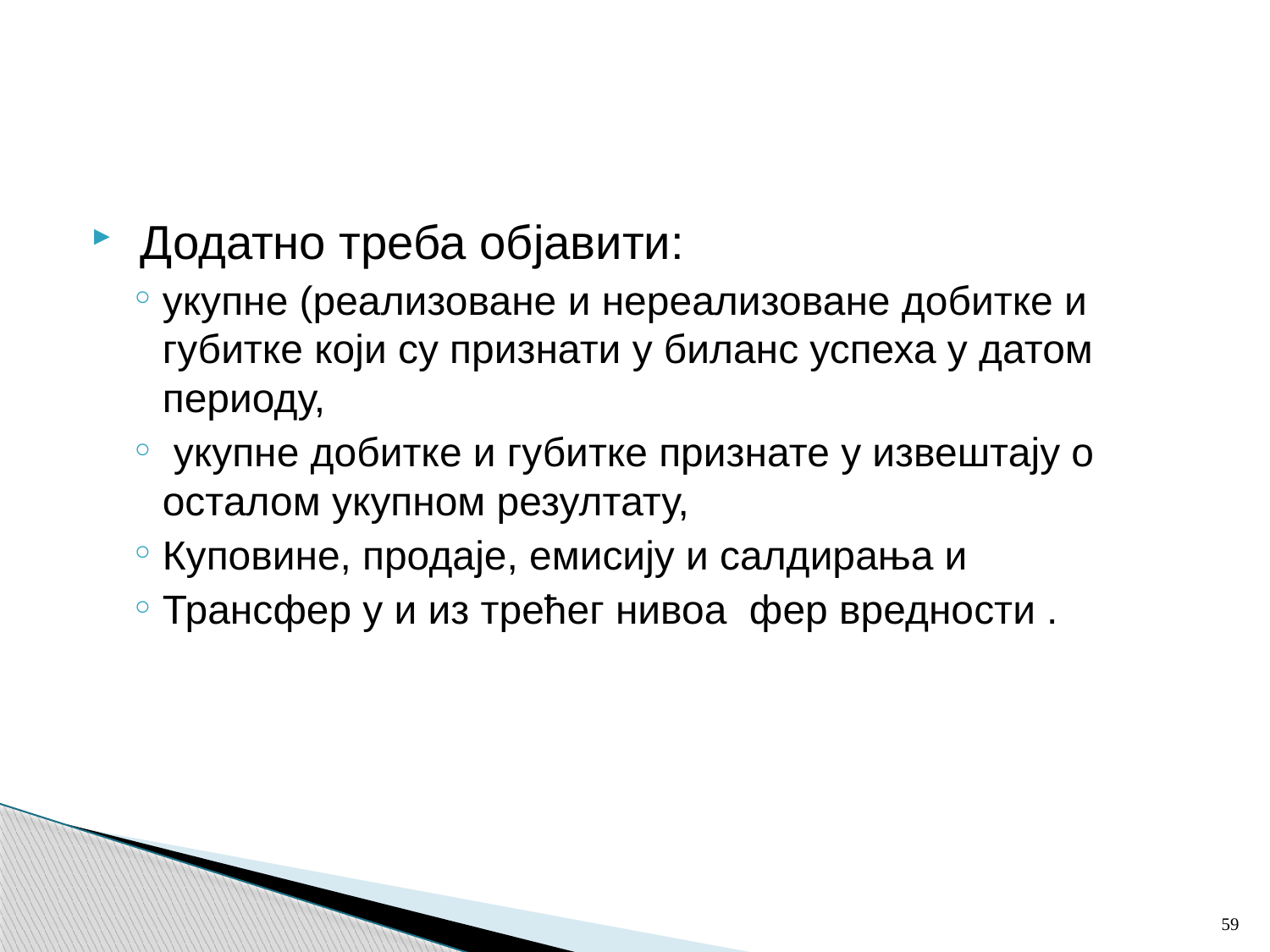

#
 Додатно треба објавити:
укупне (реализоване и нереализоване добитке и губитке који су признати у биланс успеха у датом периоду,
 укупне добитке и губитке признате у извештају о осталом укупном резултату,
Куповине, продаје, емисију и салдирања и
Трансфер у и из трећег нивоа  фер вредности .
59